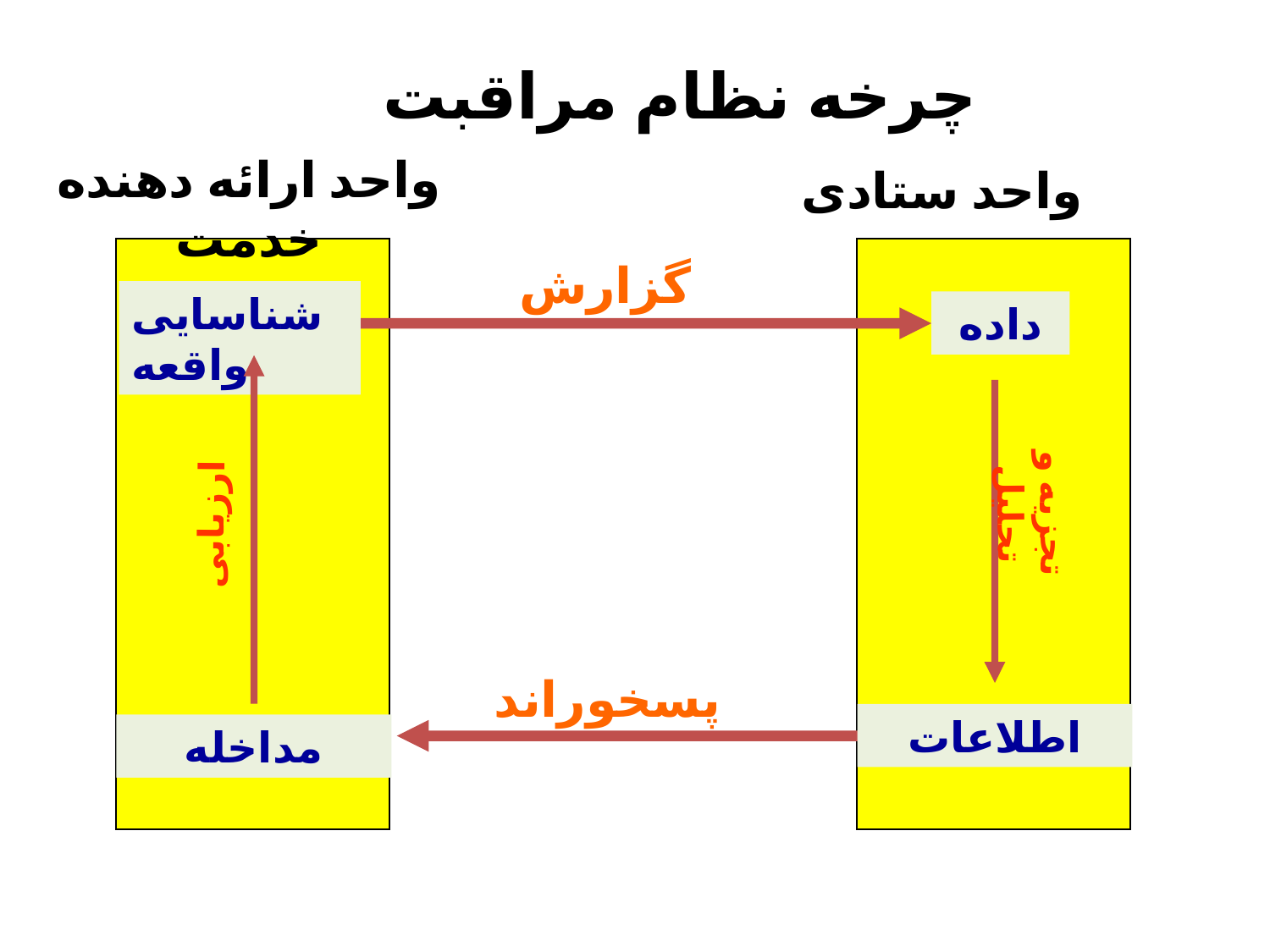

چرخه نظام مراقبت
واحد ارائه دهنده خدمت
واحد ستادی

گزارش
شناسایی واقعه
داده

تجزیه و تحلیل
ارزیابی
پسخوراند
اطلاعات
مداخله